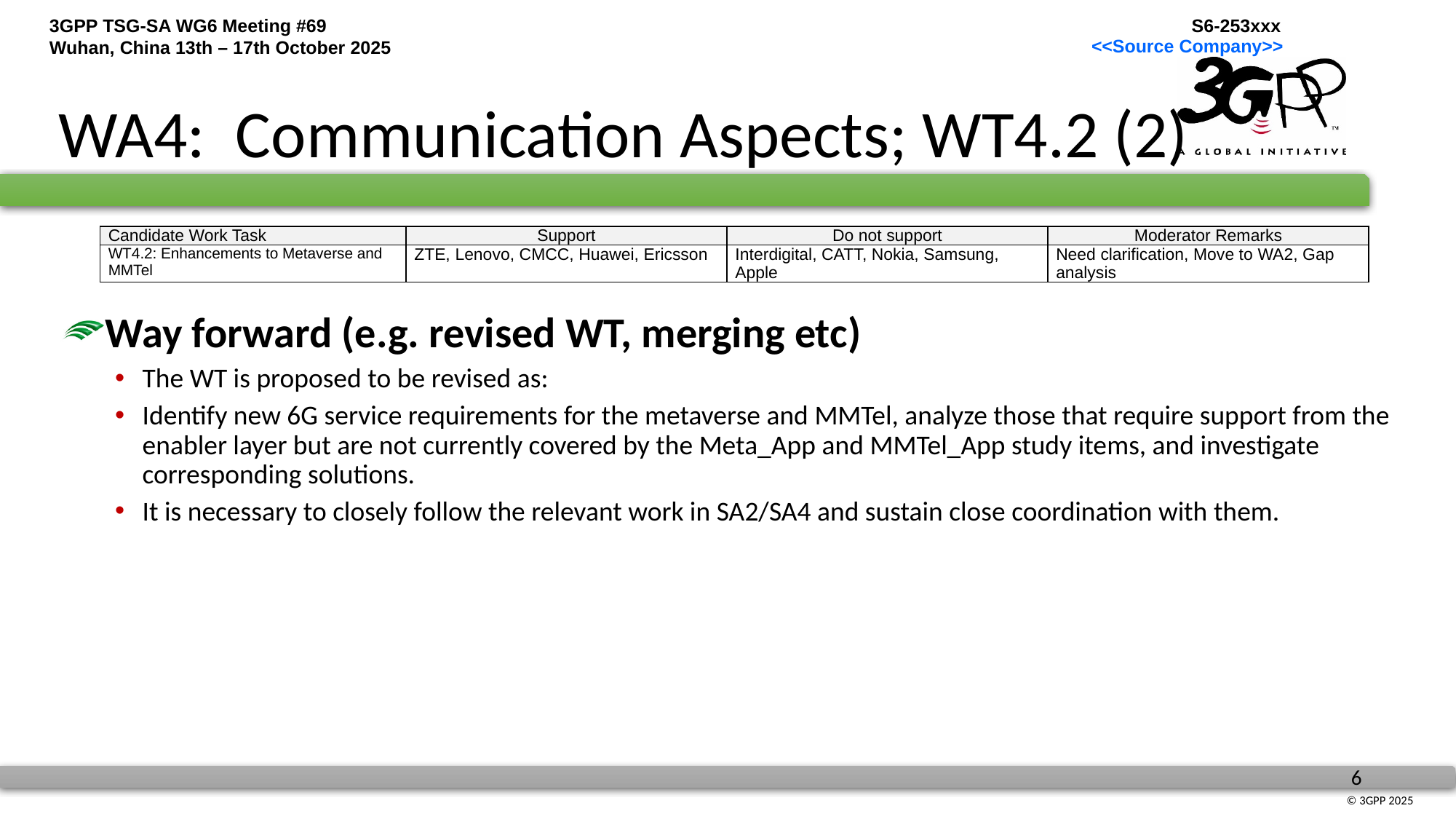

# WA4:  Communication Aspects; WT4.2 (2)
| Candidate Work Task | Support | Do not support | Moderator Remarks |
| --- | --- | --- | --- |
| WT4.2: Enhancements to Metaverse and MMTel | ZTE, Lenovo, CMCC, Huawei, Ericsson | Interdigital, CATT, Nokia, Samsung, Apple | Need clarification, Move to WA2, Gap analysis |

Way forward (e.g. revised WT, merging etc)
The WT is proposed to be revised as:
Identify new 6G service requirements for the metaverse and MMTel, analyze those that require support from the enabler layer but are not currently covered by the Meta_App and MMTel_App study items, and investigate corresponding solutions.
It is necessary to closely follow the relevant work in SA2/SA4 and sustain close coordination with them.